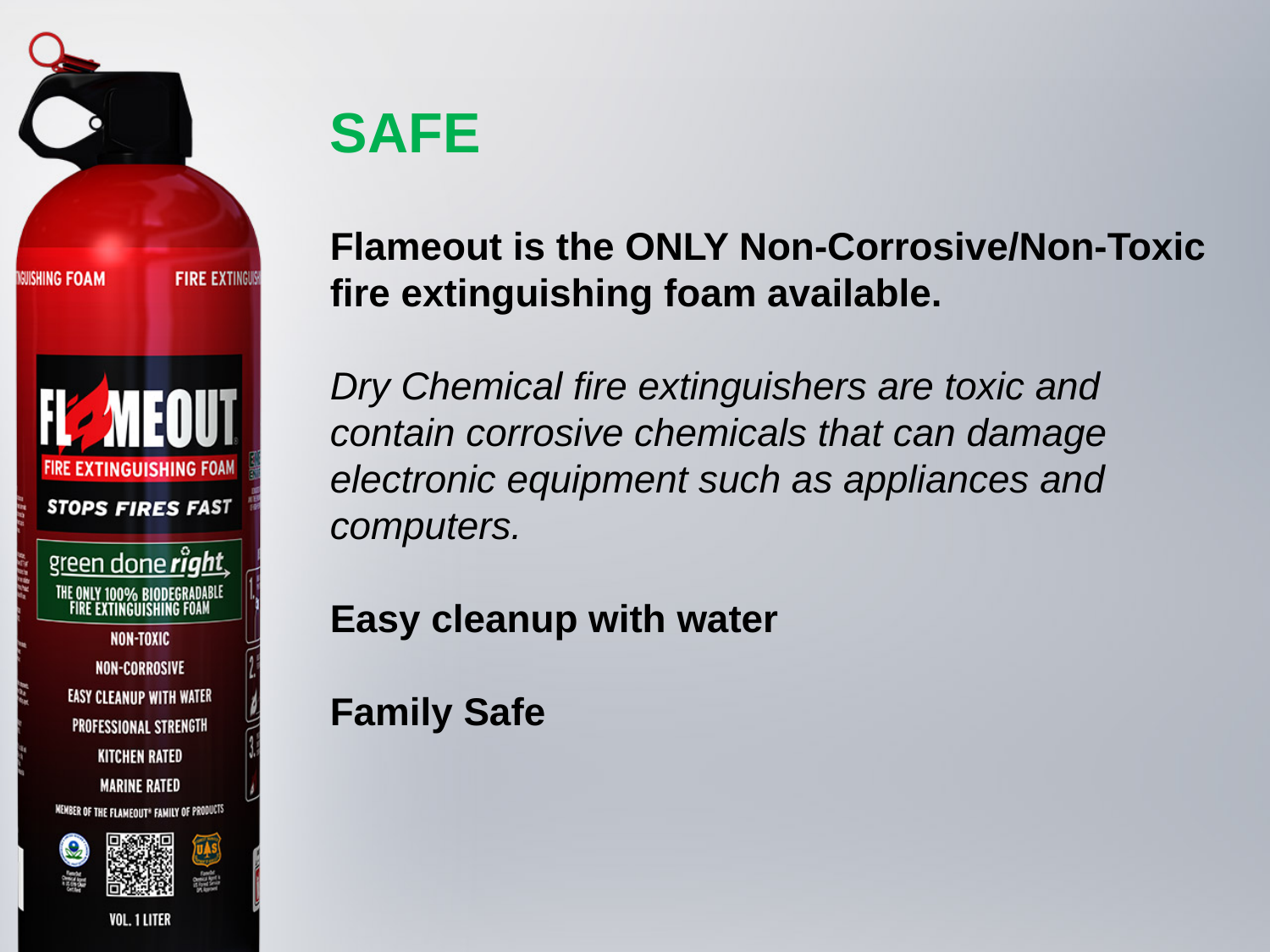

SAFE
Flameout is the ONLY Non-Corrosive/Non-Toxic fire extinguishing foam available.

Dry Chemical fire extinguishers are toxic and contain corrosive chemicals that can damage electronic equipment such as appliances and computers.

Easy cleanup with water

Family Safe